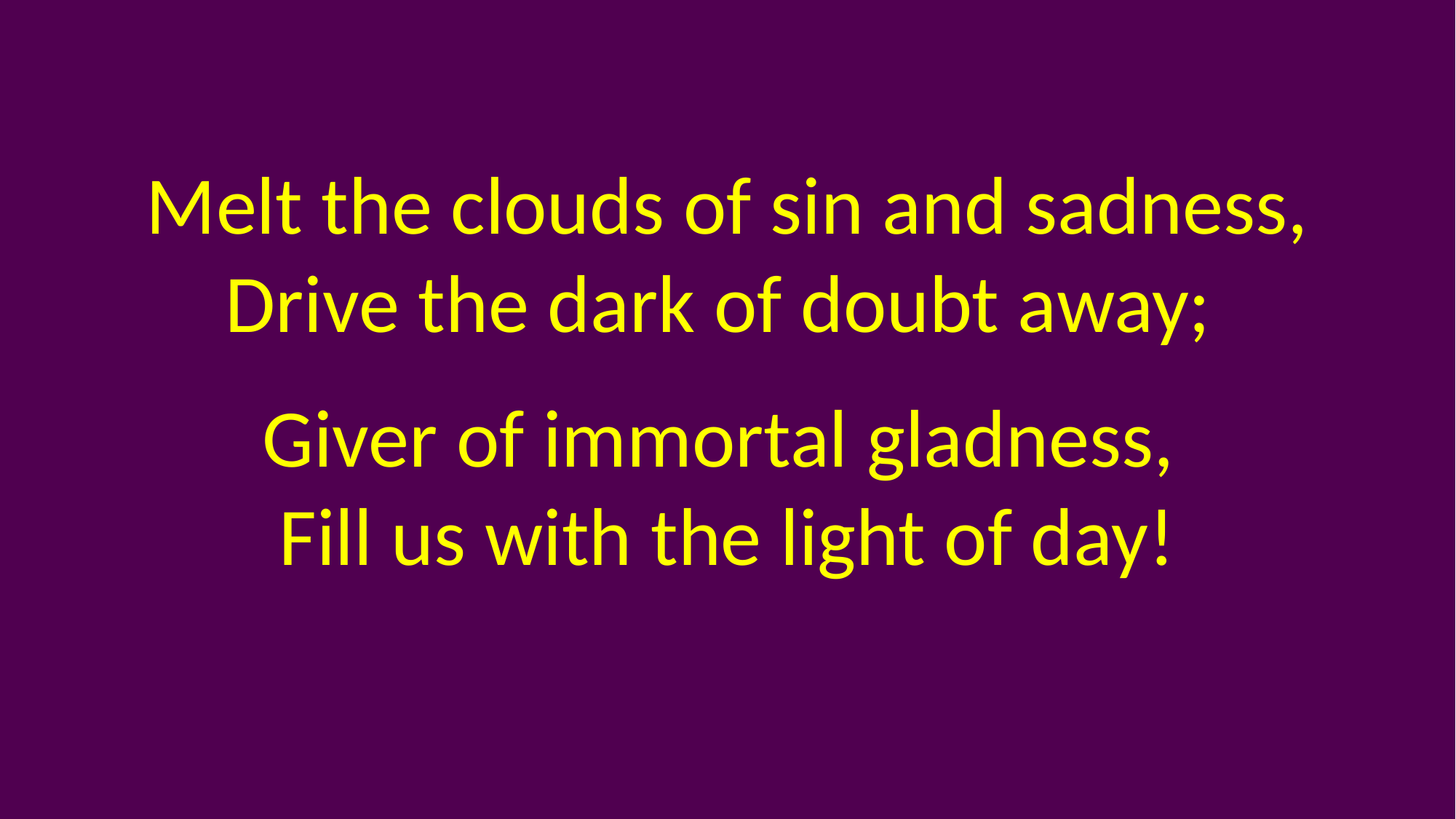

Melt the clouds of sin and sadness,
Drive the dark of doubt away;
Giver of immortal gladness,
Fill us with the light of day!